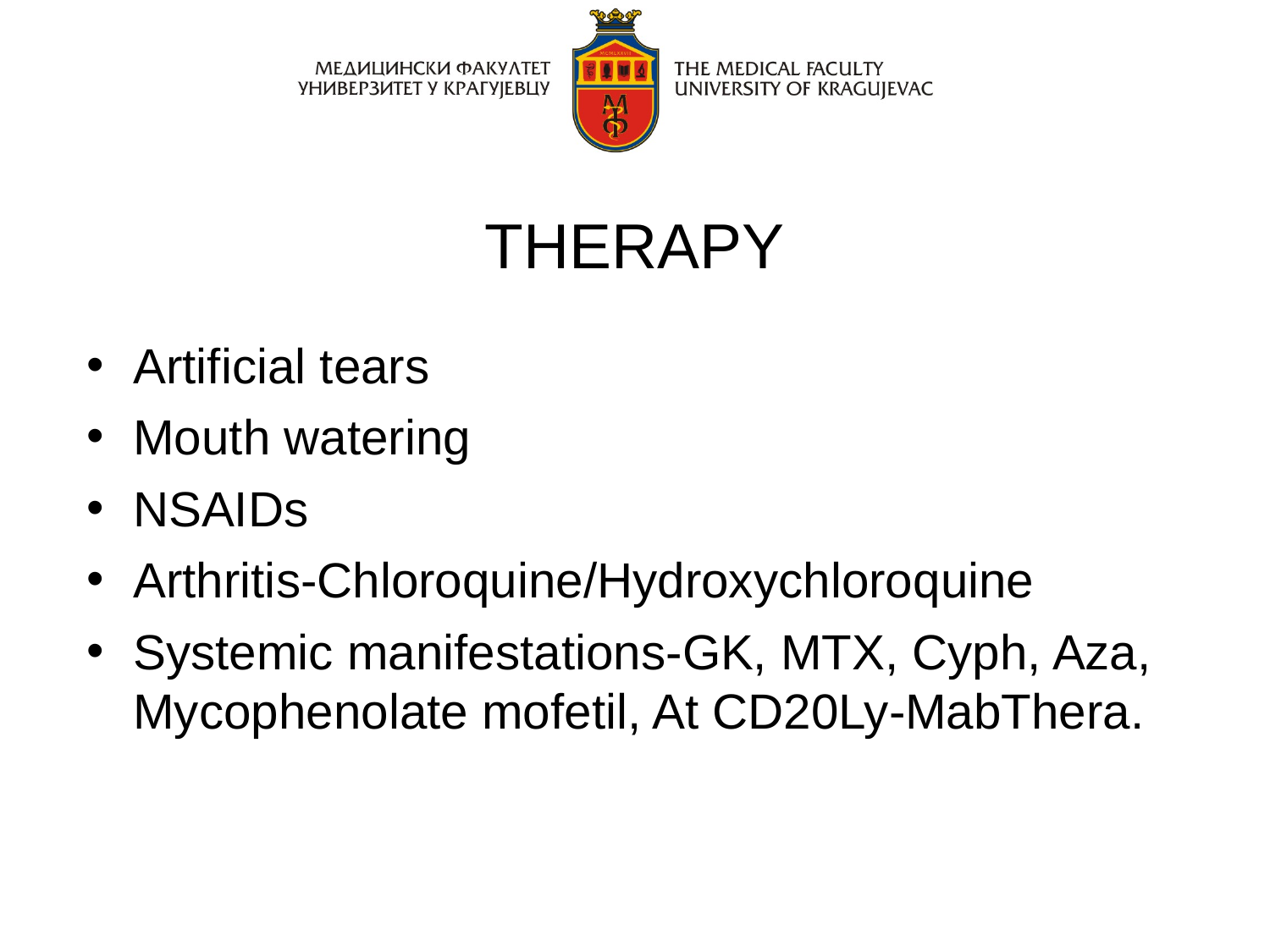

THERAPY
Artificial tears
Mouth watering
NSAIDs
Arthritis-Chloroquine/Hydroxychloroquine
Systemic manifestations-GK, MTX, Cyph, Aza, Mycophenolate mofetil, At CD20Ly-MabThera.